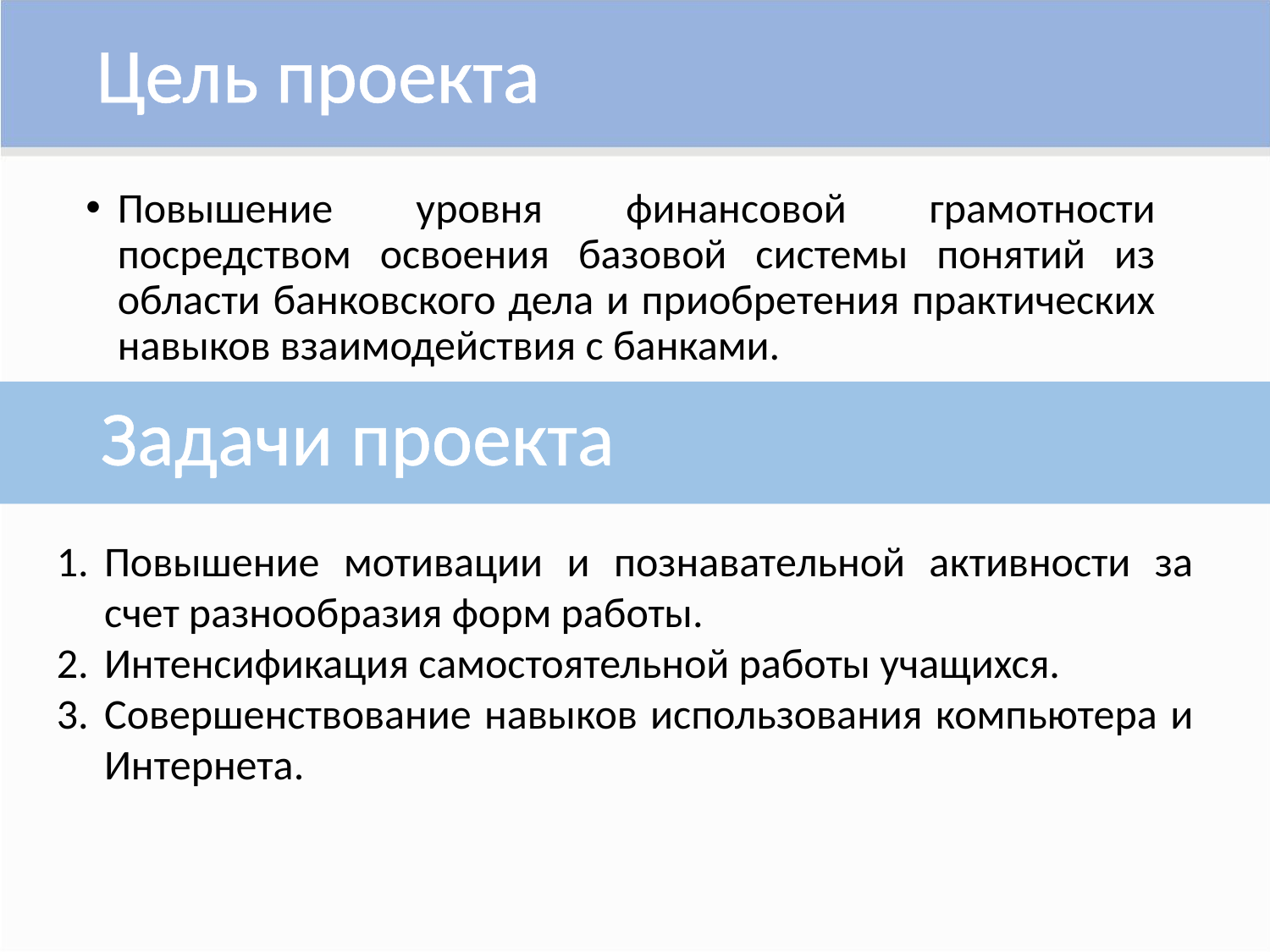

# Цель проекта
Повышение уровня финансовой грамотности посредством освоения базовой системы понятий из области банковского дела и приобретения практических навыков взаимодействия с банками.

     Задачи проекта

Повышение мотивации и познавательной активности за счет разнообразия форм работы.
Интенсификация самостоятельной работы учащихся.
Совершенствование навыков использования компьютера и Интернета.